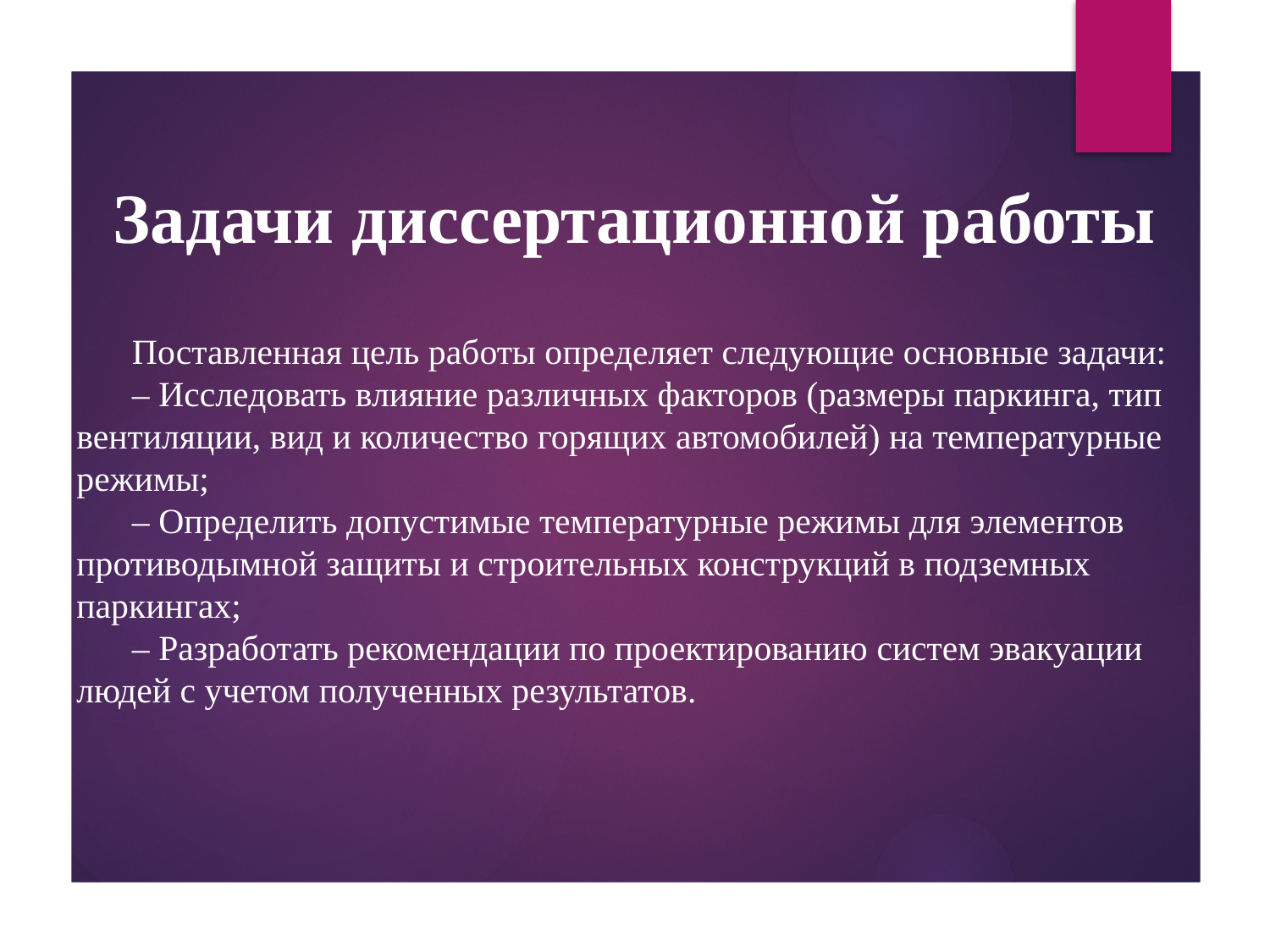

Задачи диссертационной работы

Поставленная цель работы определяет следующие основные задачи:
– Исследовать влияние различных факторов (размеры паркинга, тип вентиляции, вид и количество горящих автомобилей) на температурные режимы;
– Определить допустимые температурные режимы для элементов противодымной защиты и строительных конструкций в подземных паркингах;
– Разработать рекомендации по проектированию систем эвакуации людей с учетом полученных результатов.

#